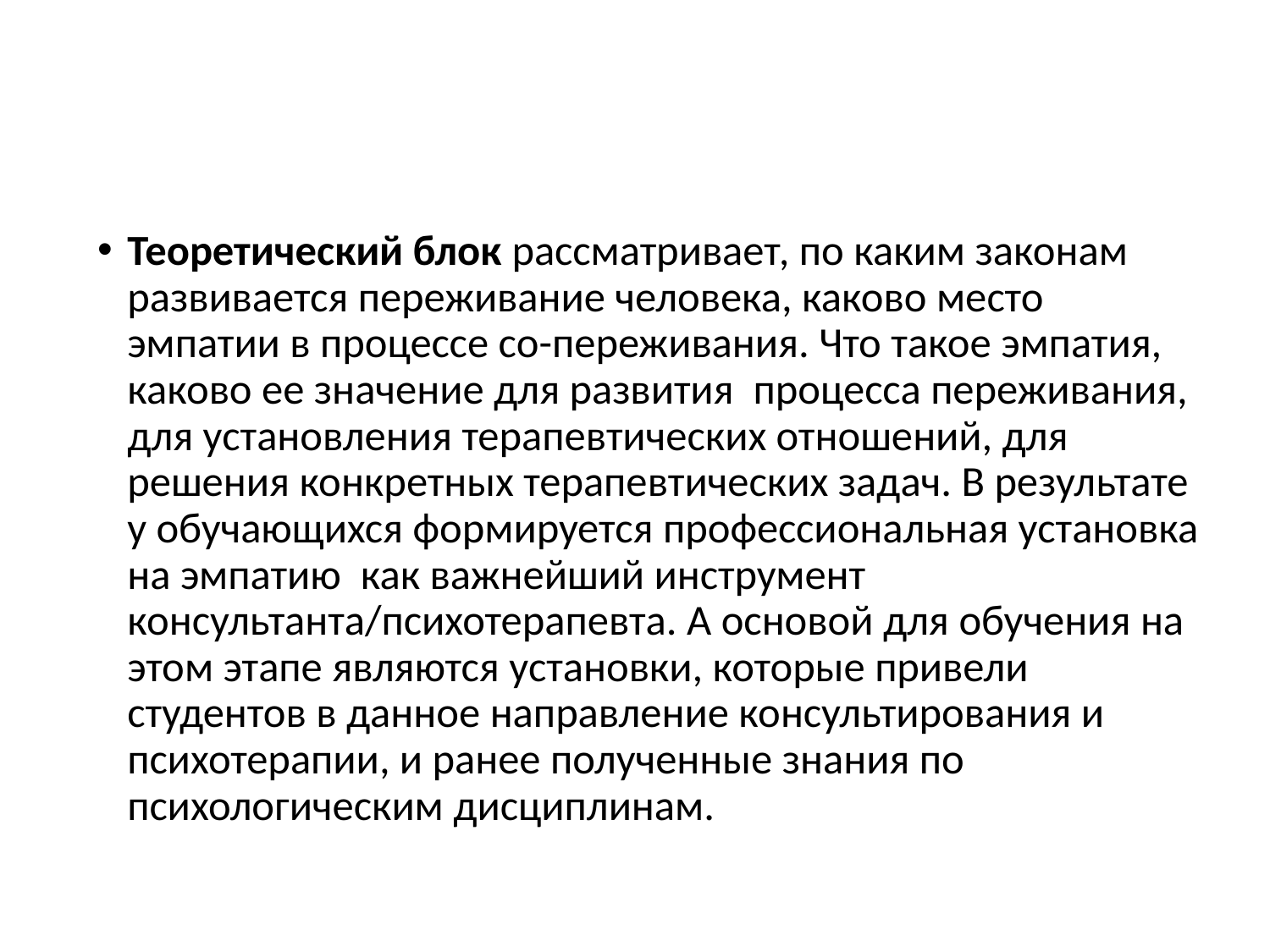

#
Теоретический блок рассматривает, по каким законам развивается переживание человека, каково место эмпатии в процессе со-переживания. Что такое эмпатия, каково ее значение для развития  процесса переживания, для установления терапевтических отношений, для решения конкретных терапевтических задач. В результате у обучающихся формируется профессиональная установка на эмпатию  как важнейший инструмент консультанта/психотерапевта. А основой для обучения на этом этапе являются установки, которые привели студентов в данное направление консультирования и психотерапии, и ранее полученные знания по психологическим дисциплинам.